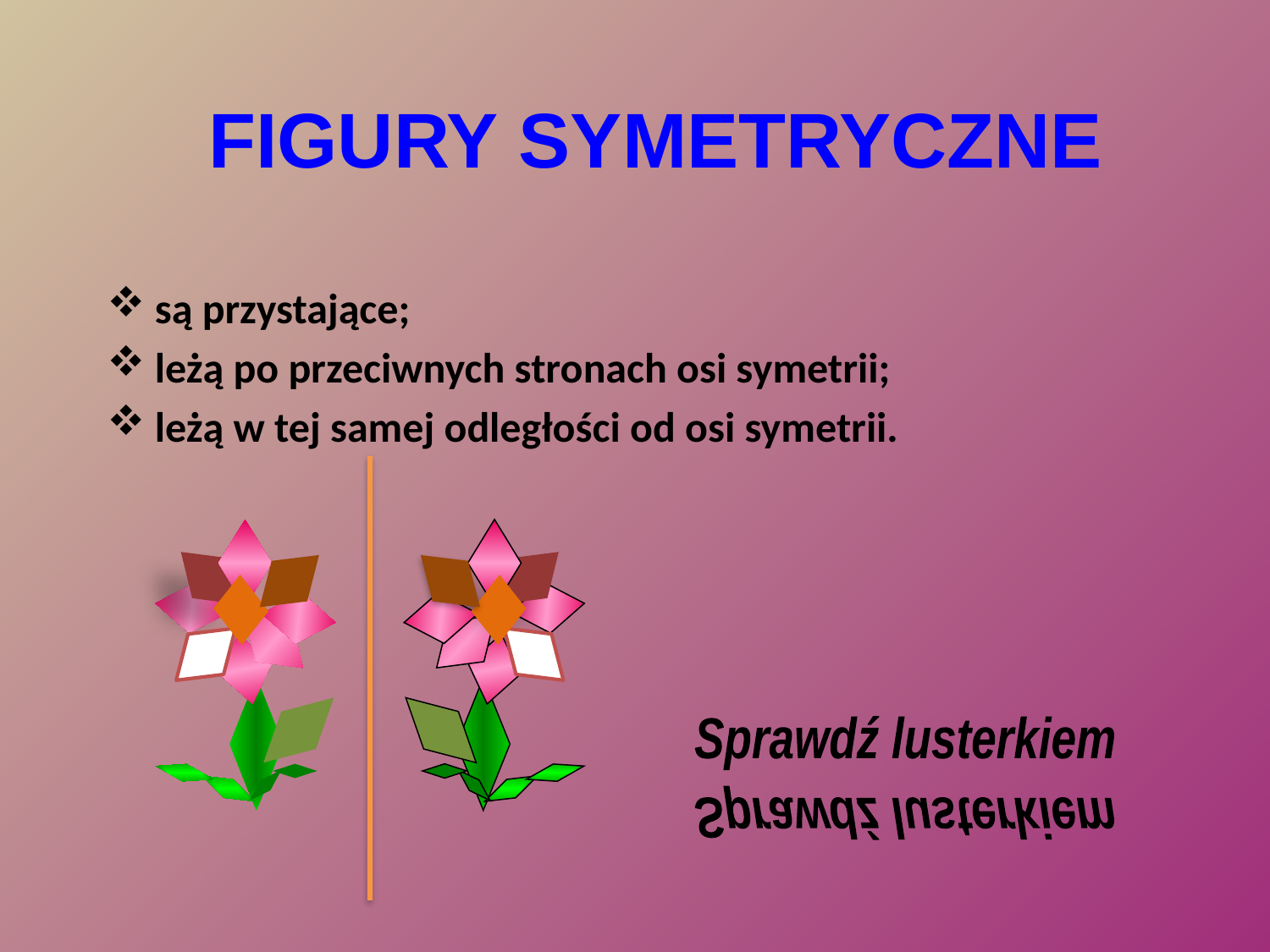

FIGURY SYMETRYCZNE
są przystające;
leżą po przeciwnych stronach osi symetrii;
leżą w tej samej odległości od osi symetrii.

Sprawdź lusterkiem
Sprawdź lusterkiem